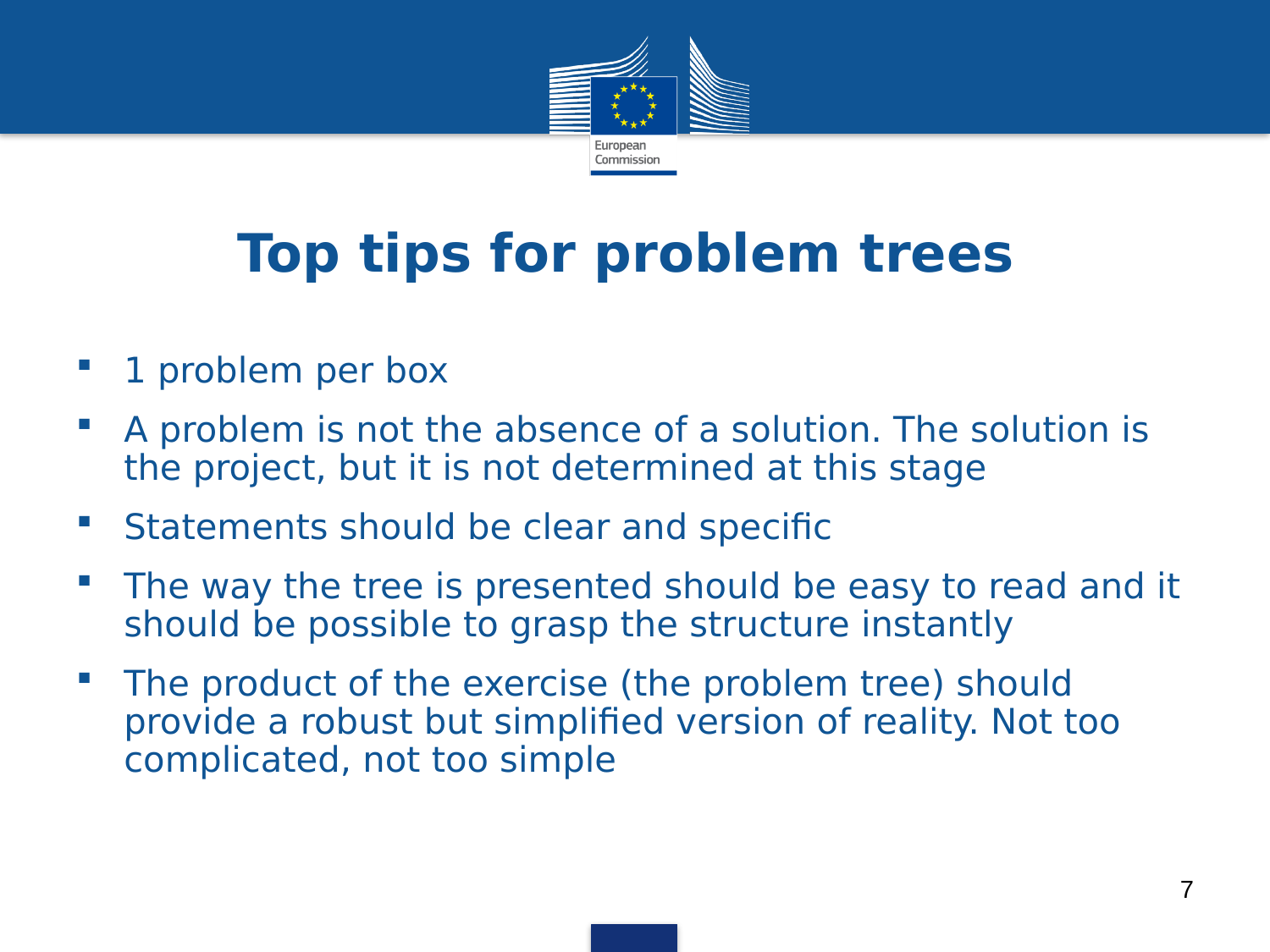

# Top tips for problem trees
1 problem per box
A problem is not the absence of a solution. The solution is the project, but it is not determined at this stage
Statements should be clear and specific
The way the tree is presented should be easy to read and it should be possible to grasp the structure instantly
The product of the exercise (the problem tree) should provide a robust but simplified version of reality. Not too complicated, not too simple
7